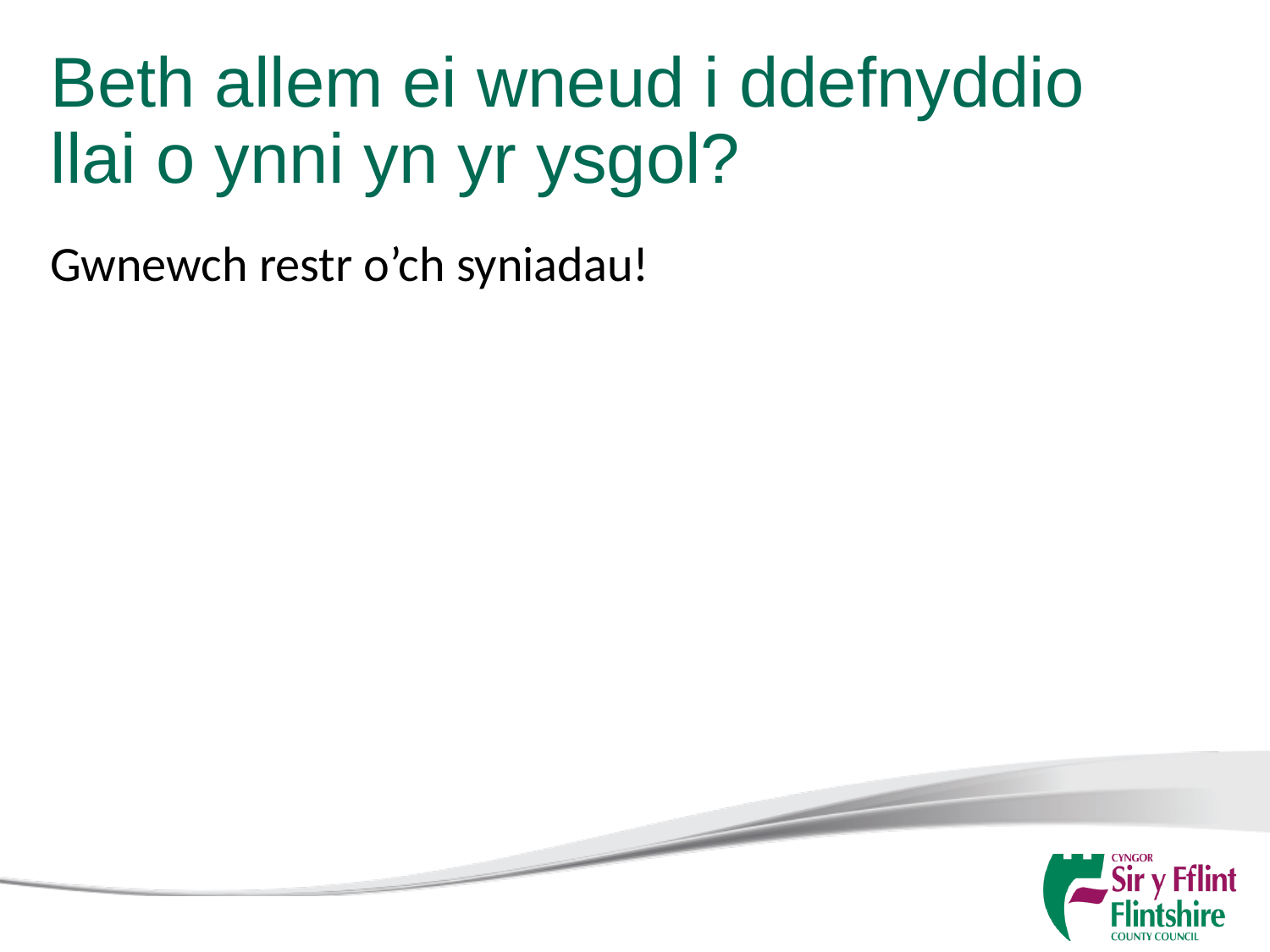

# Beth allem ei wneud i ddefnyddio llai o ynni yn yr ysgol?
Gwnewch restr o’ch syniadau!